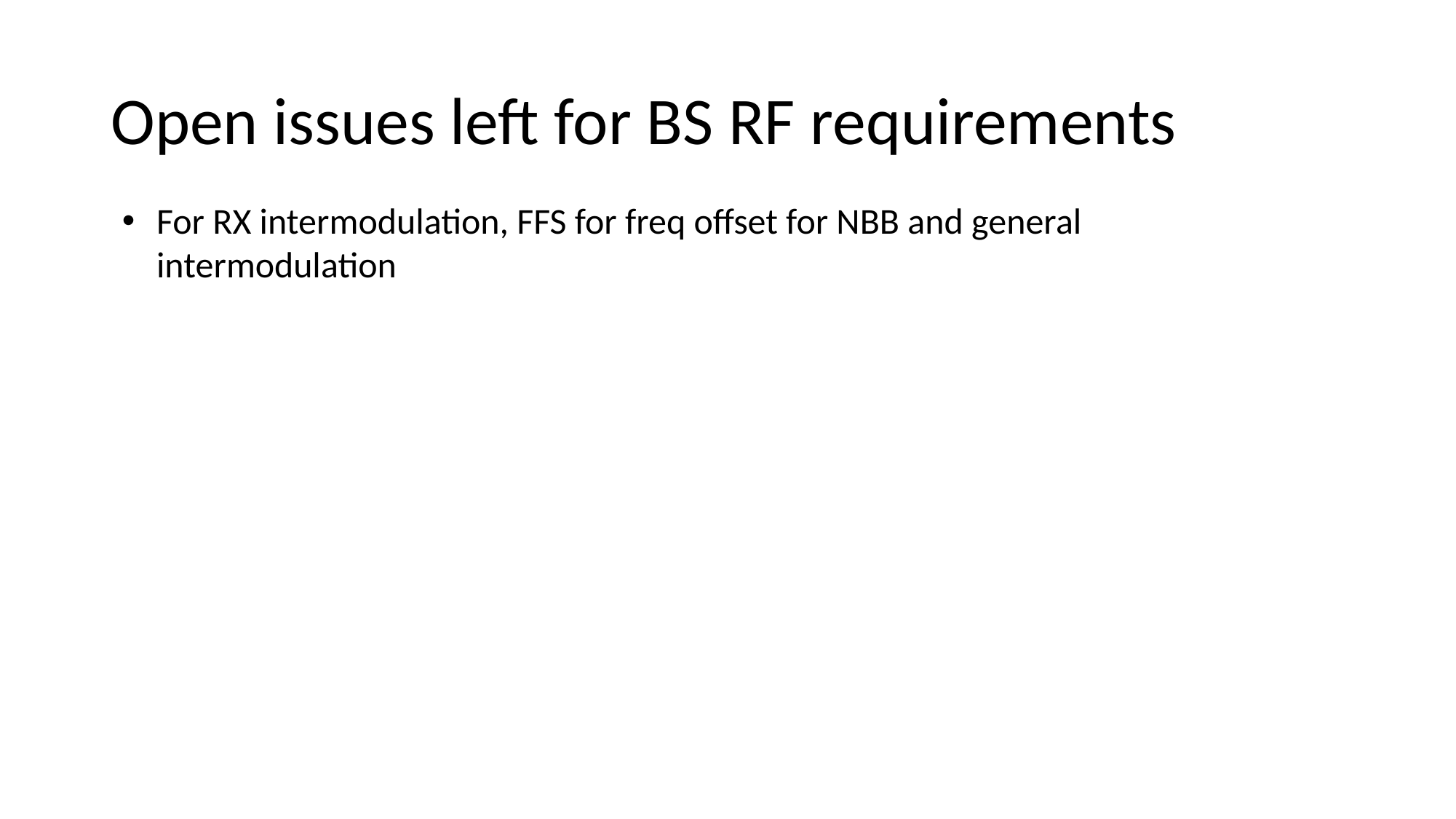

# Open issues left for BS RF requirements
For RX intermodulation, FFS for freq offset for NBB and general intermodulation

4